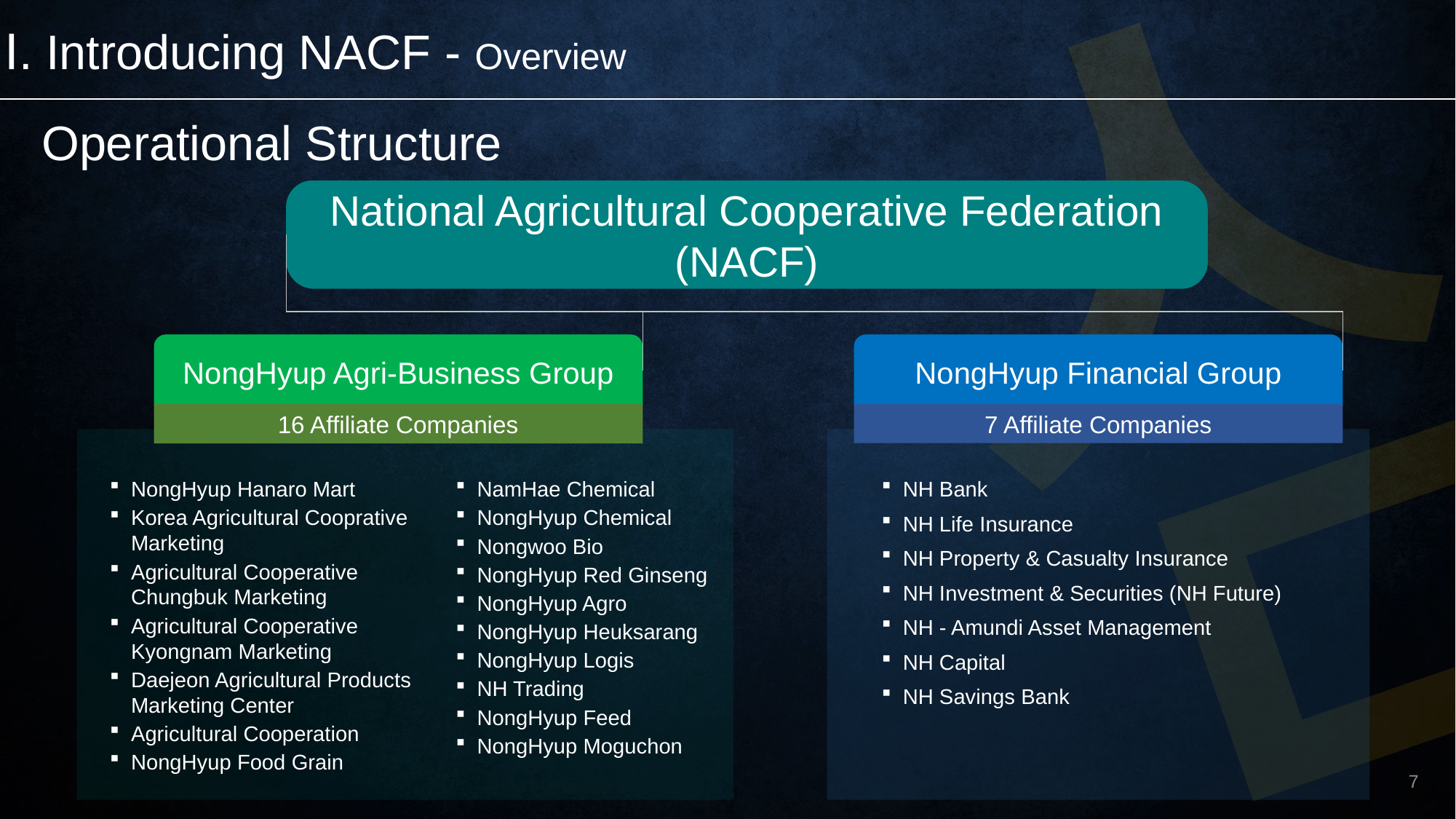

Ⅰ. Introducing NACF - Overview
Operational Structure
National Agricultural Cooperative Federation (NACF)
NongHyup Agri-Business Group
NongHyup Financial Group
16 Affiliate Companies
7 Affiliate Companies

NongHyup Hanaro Mart
Korea Agricultural Cooprative
Marketing
Agricultural Cooperative
Chungbuk Marketing
Agricultural Cooperative
Kyongnam Marketing
Daejeon Agricultural Products
Marketing Center
Agricultural Cooperation
NongHyup Food Grain
NamHae Chemical
NongHyup Chemical
Nongwoo Bio
NongHyup Red Ginseng
NongHyup Agro
NongHyup Heuksarang
NongHyup Logis
NH Trading
NongHyup Feed
NongHyup Moguchon
NH Bank
NH Life Insurance
NH Property & Casualty Insurance
NH Investment & Securities (NH Future)
NH - Amundi Asset Management
NH Capital
NH Savings Bank
7